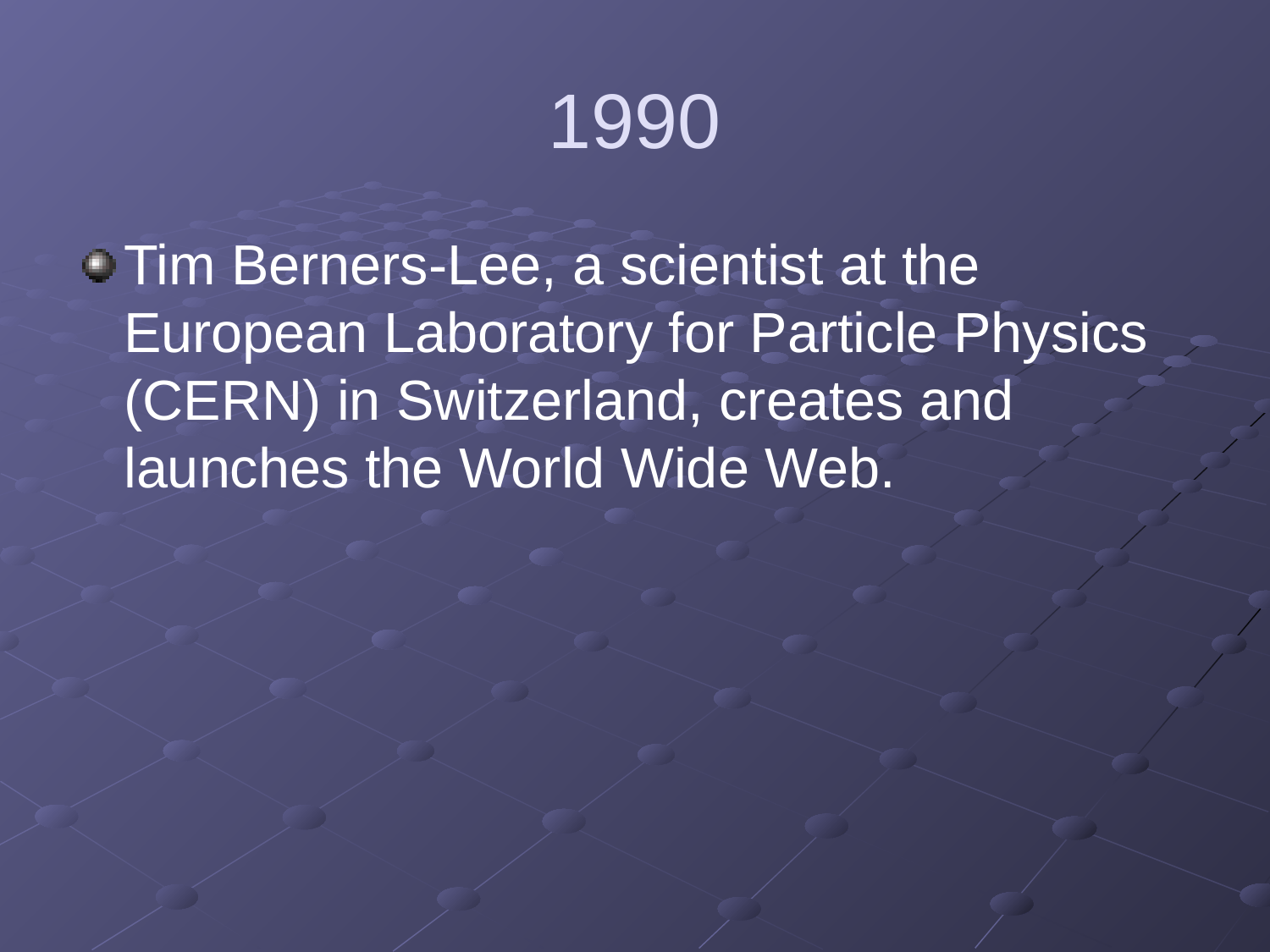

# 1990
Tim Berners-Lee, a scientist at the European Laboratory for Particle Physics (CERN) in Switzerland, creates and launches the World Wide Web.